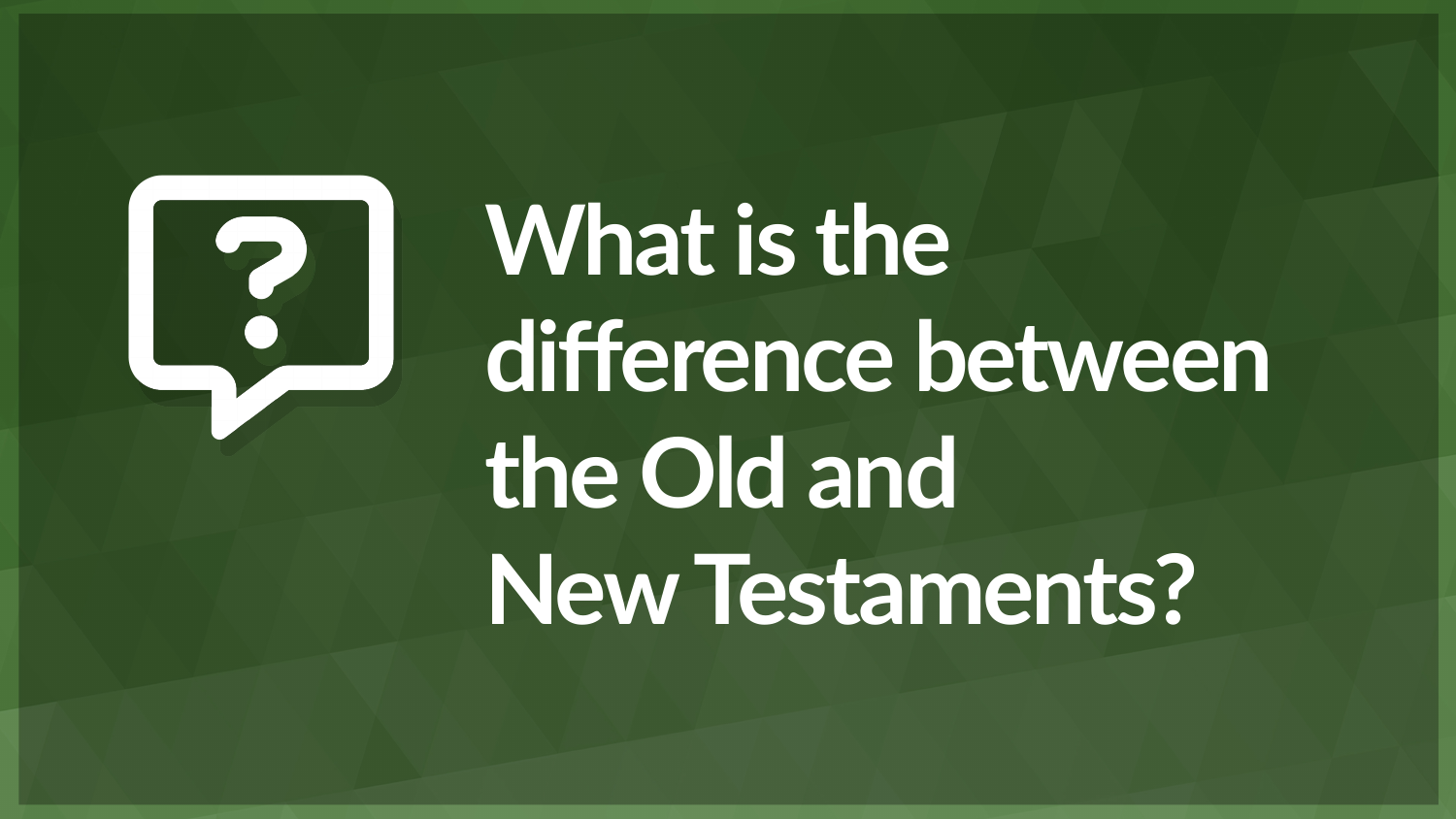

# What is the difference between the Old and New Testaments?